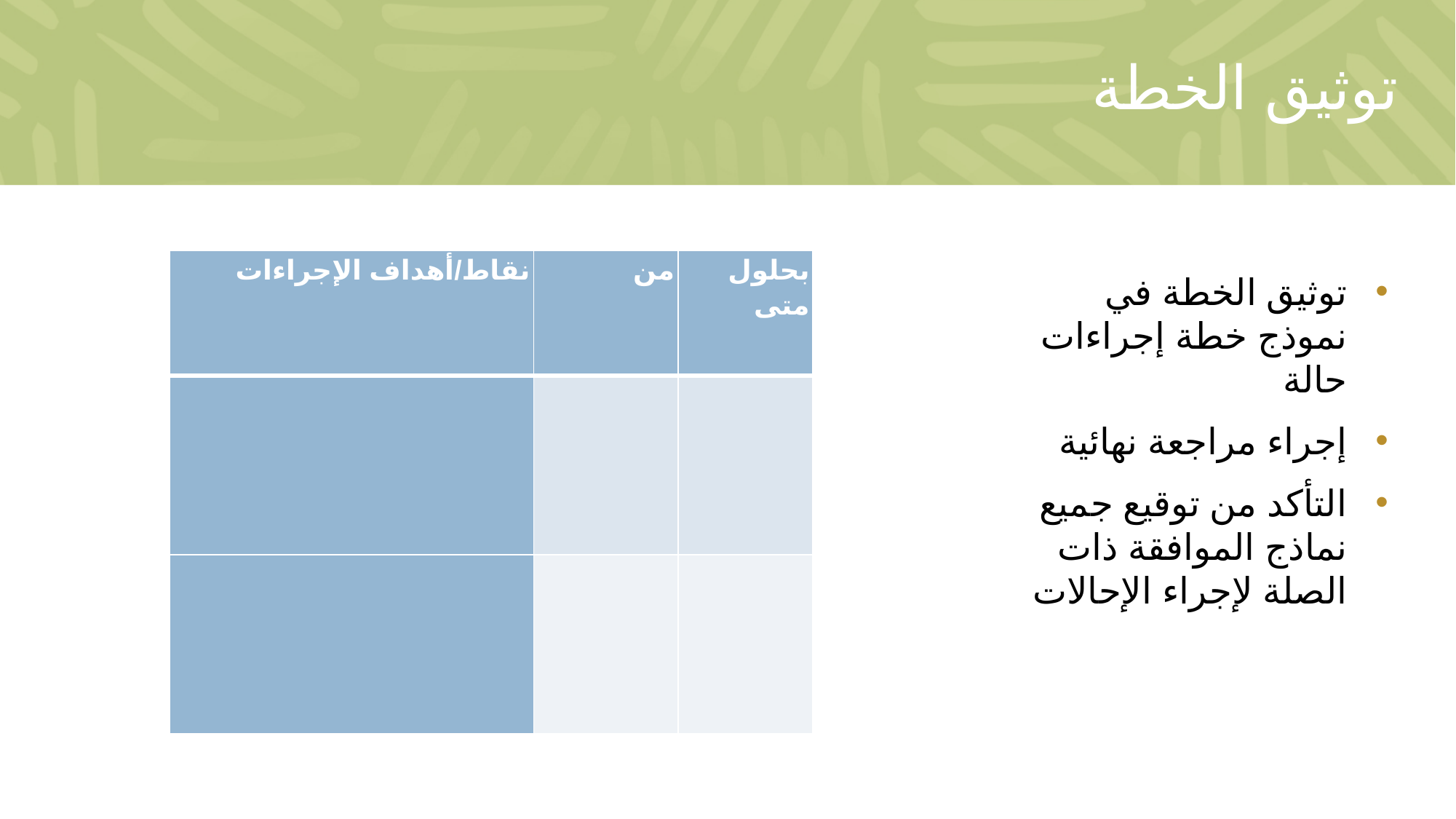

# توثيق الخطة
| نقاط/أهداف الإجراءات | من | بحلول متى |
| --- | --- | --- |
|  |  |  |
|  |  |  |
توثيق الخطة في نموذج خطة إجراءات حالة
إجراء مراجعة نهائية
التأكد من توقيع جميع نماذج الموافقة ذات الصلة لإجراء الإحالات